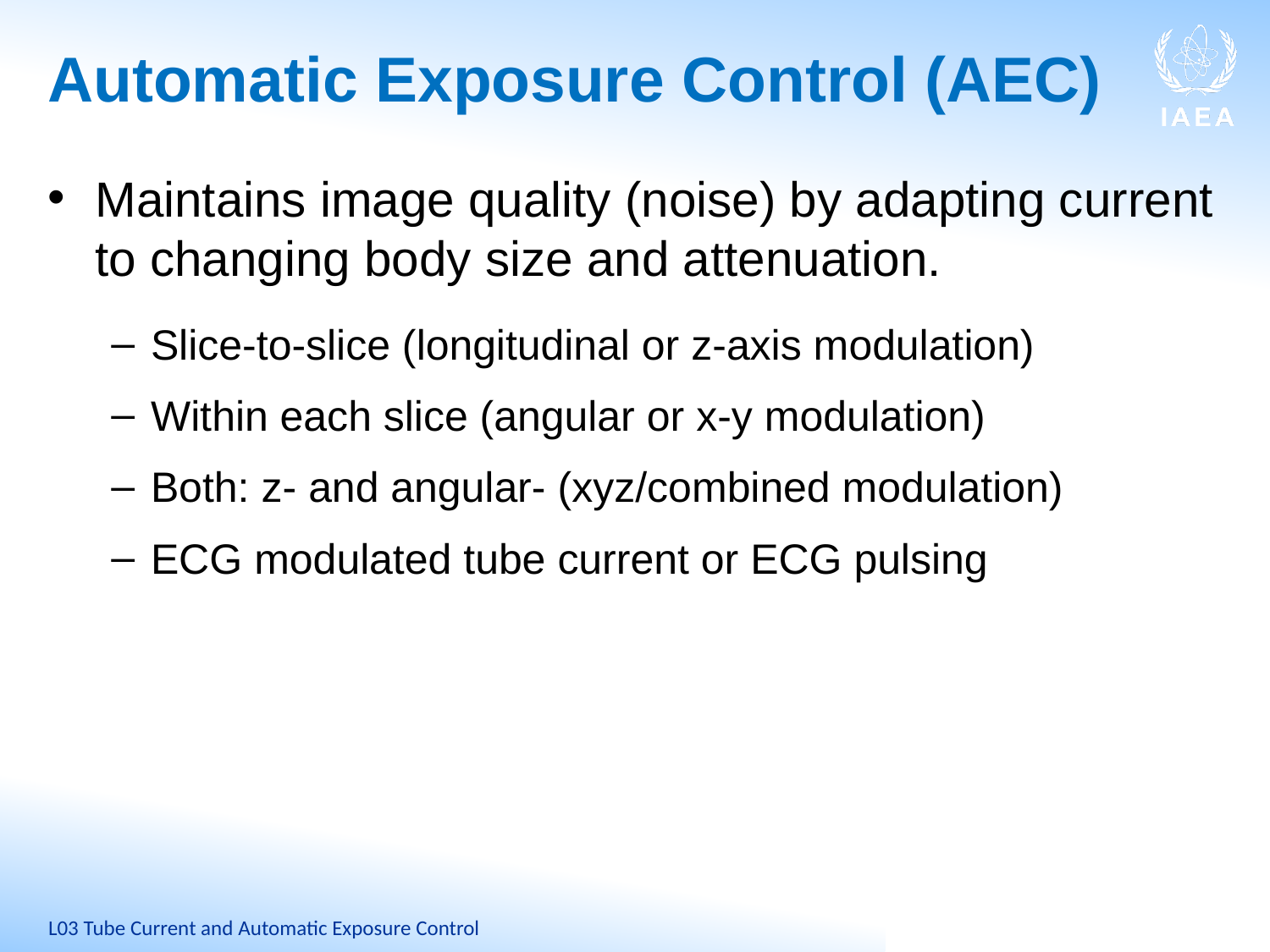

# Automatic Exposure Control (AEC)
Maintains image quality (noise) by adapting current to changing body size and attenuation.
Slice-to-slice (longitudinal or z-axis modulation)
Within each slice (angular or x-y modulation)
Both: z- and angular- (xyz/combined modulation)
ECG modulated tube current or ECG pulsing